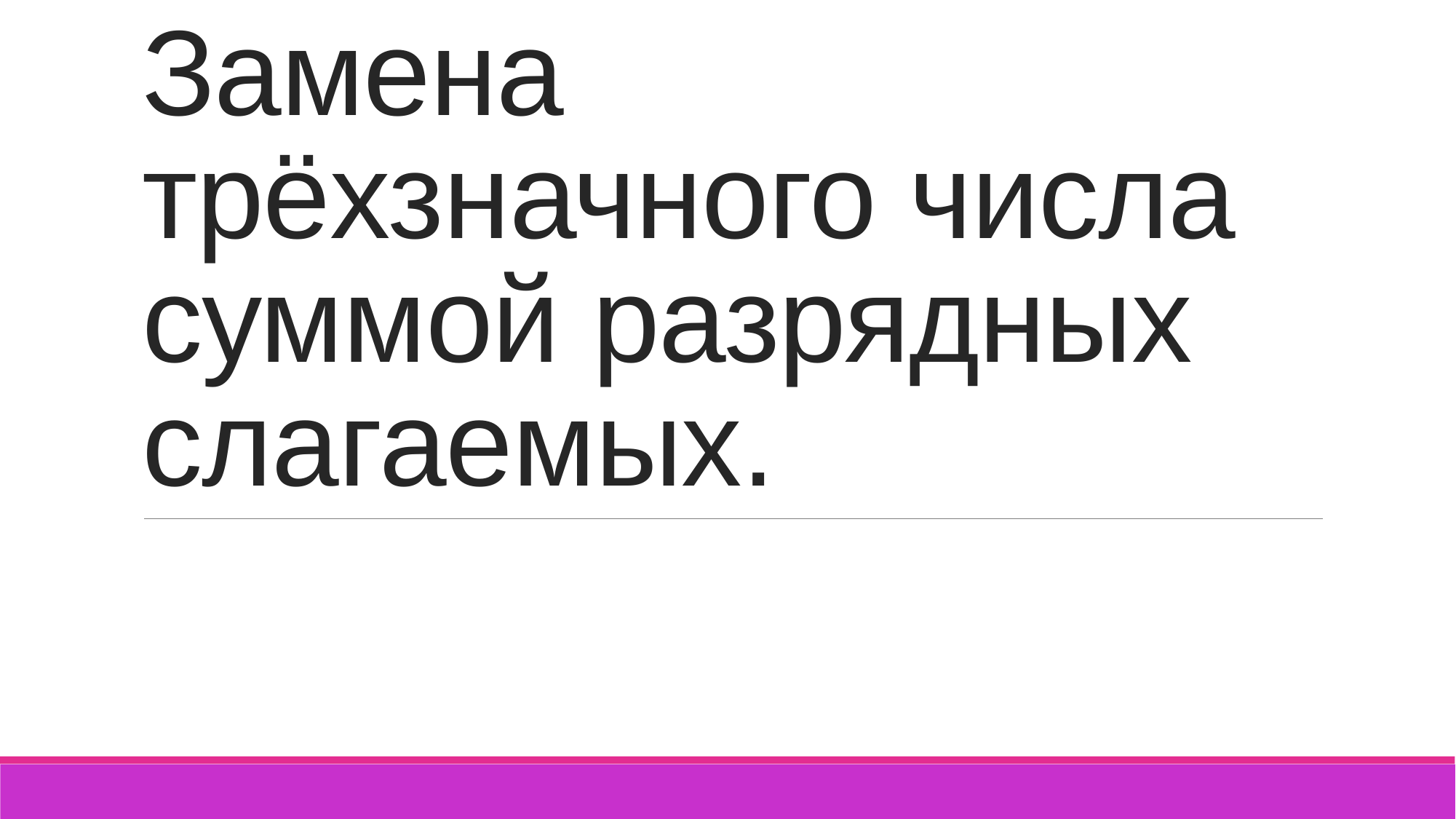

# Замена трёхзначного числа суммой разрядных слагаемых.